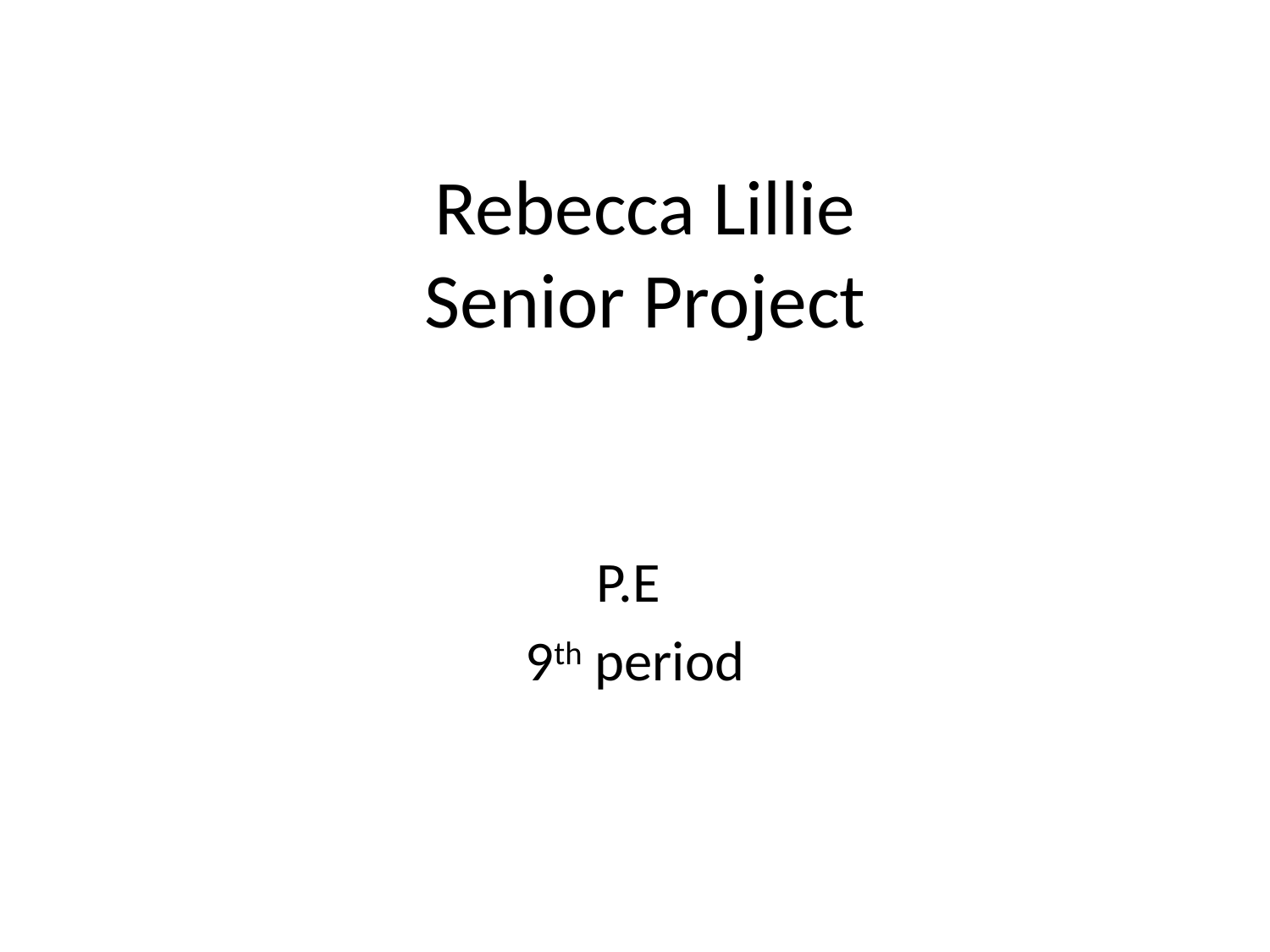

# Rebecca Lillie Senior Project
P.E
9th period